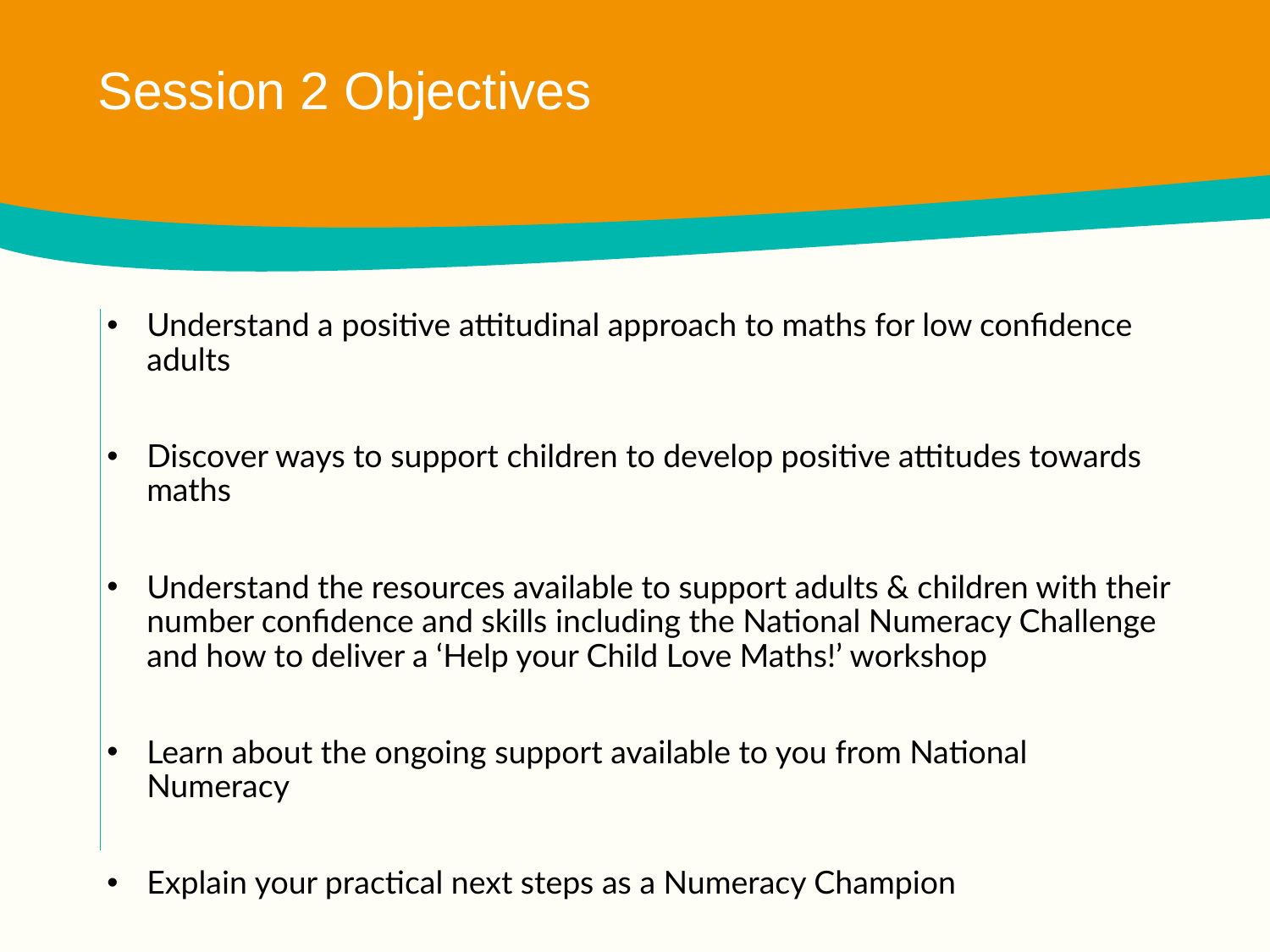

Session 2 Objectives
Understand a positive attitudinal approach to maths for low confidence adults

Discover ways to support children to develop positive attitudes towards maths

Understand the resources available to support adults & children with their number confidence and skills including the National Numeracy Challenge and how to deliver a ‘Help your Child Love Maths!’ workshop

Learn about the ongoing support available to you from National Numeracy

Explain your practical next steps as a Numeracy Champion